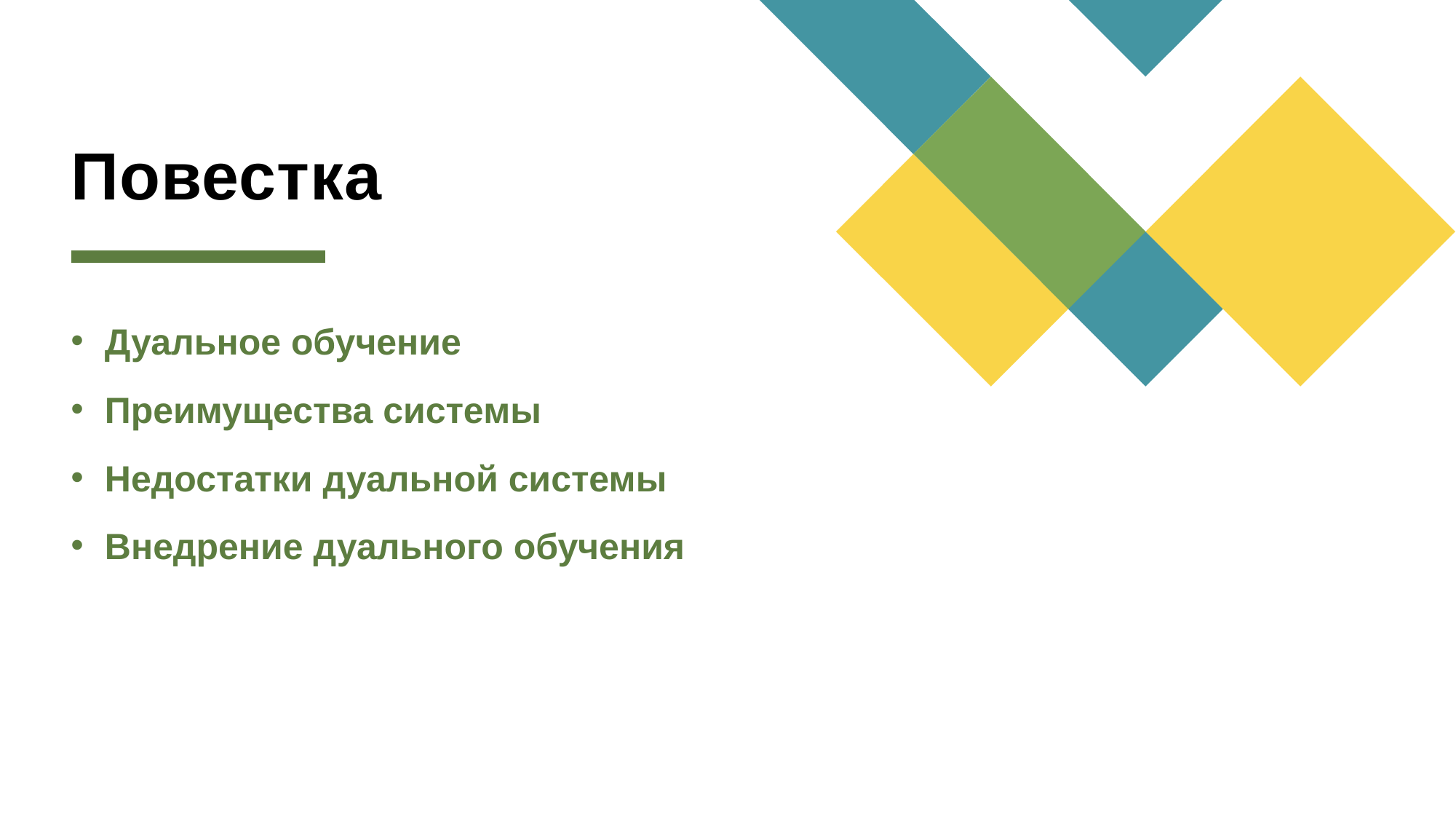

# Повестка
Дуальное обучение
Преимущества системы
Недостатки дуальной системы
Внедрение дуального обучения